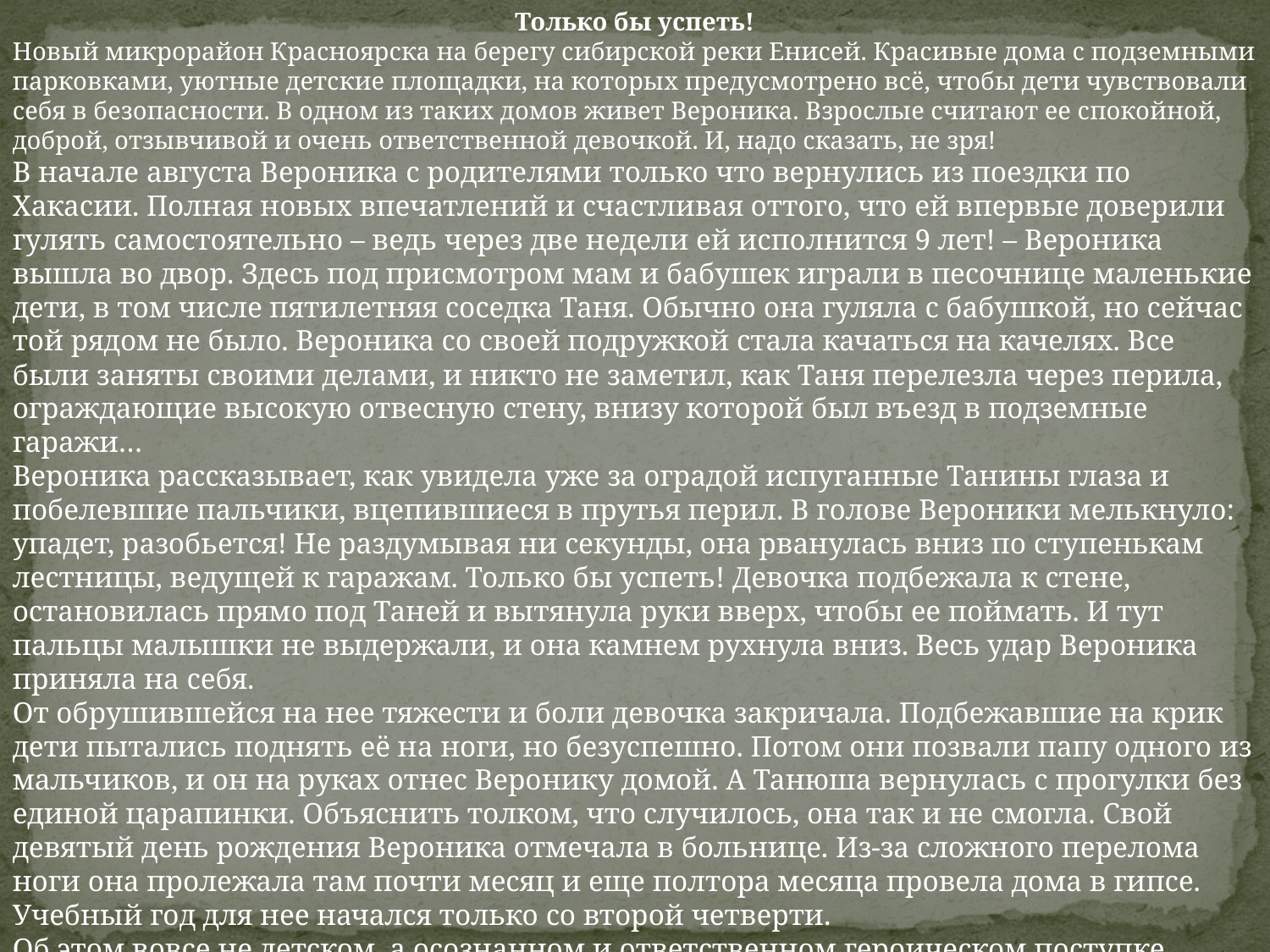

Только бы успеть!
Новый микрорайон Красноярска на берегу сибирской реки Енисей. Красивые дома с подземными парковками, уютные детские площадки, на которых предусмотрено всё, чтобы дети чувствовали себя в безопасности. В одном из таких домов живет Вероника. Взрослые считают ее спокойной, доброй, отзывчивой и очень ответственной девочкой. И, надо сказать, не зря!
В начале августа Вероника с родителями только что вернулись из поездки по Хакасии. Полная новых впечатлений и счастливая оттого, что ей впервые доверили гулять самостоятельно – ведь через две недели ей исполнится 9 лет! – Вероника вышла во двор. Здесь под присмотром мам и бабушек играли в песочнице маленькие дети, в том числе пятилетняя соседка Таня. Обычно она гуляла с бабушкой, но сейчас той рядом не было. Вероника со своей подружкой стала качаться на качелях. Все были заняты своими делами, и никто не заметил, как Таня перелезла через перила, ограждающие высокую отвесную стену, внизу которой был въезд в подземные гаражи…
Вероника рассказывает, как увидела уже за оградой испуганные Танины глаза и побелевшие пальчики, вцепившиеся в прутья перил. В голове Вероники мелькнуло: упадет, разобьется! Не раздумывая ни секунды, она рванулась вниз по ступенькам лестницы, ведущей к гаражам. Только бы успеть! Девочка подбежала к стене, остановилась прямо под Таней и вытянула руки вверх, чтобы ее поймать. И тут пальцы малышки не выдержали, и она камнем рухнула вниз. Весь удар Вероника приняла на себя.
От обрушившейся на нее тяжести и боли девочка закричала. Подбежавшие на крик дети пытались поднять её на ноги, но безуспешно. Потом они позвали папу одного из мальчиков, и он на руках отнес Веронику домой. А Танюша вернулась с прогулки без единой царапинки. Объяснить толком, что случилось, она так и не смогла. Свой девятый день рождения Вероника отмечала в больнице. Из-за сложного перелома ноги она пролежала там почти месяц и еще полтора месяца провела дома в гипсе. Учебный год для нее начался только со второй четверти.
Об этом вовсе не детском, а осознанном и ответственном героическом поступке девятилетней девочки в Красноярске знают немногие. Но родители маленькой Тани глубоко признательны Веронике за спасение их дочери. Иногда всё в нашей жизни решают мгновения. И горячее сердце!